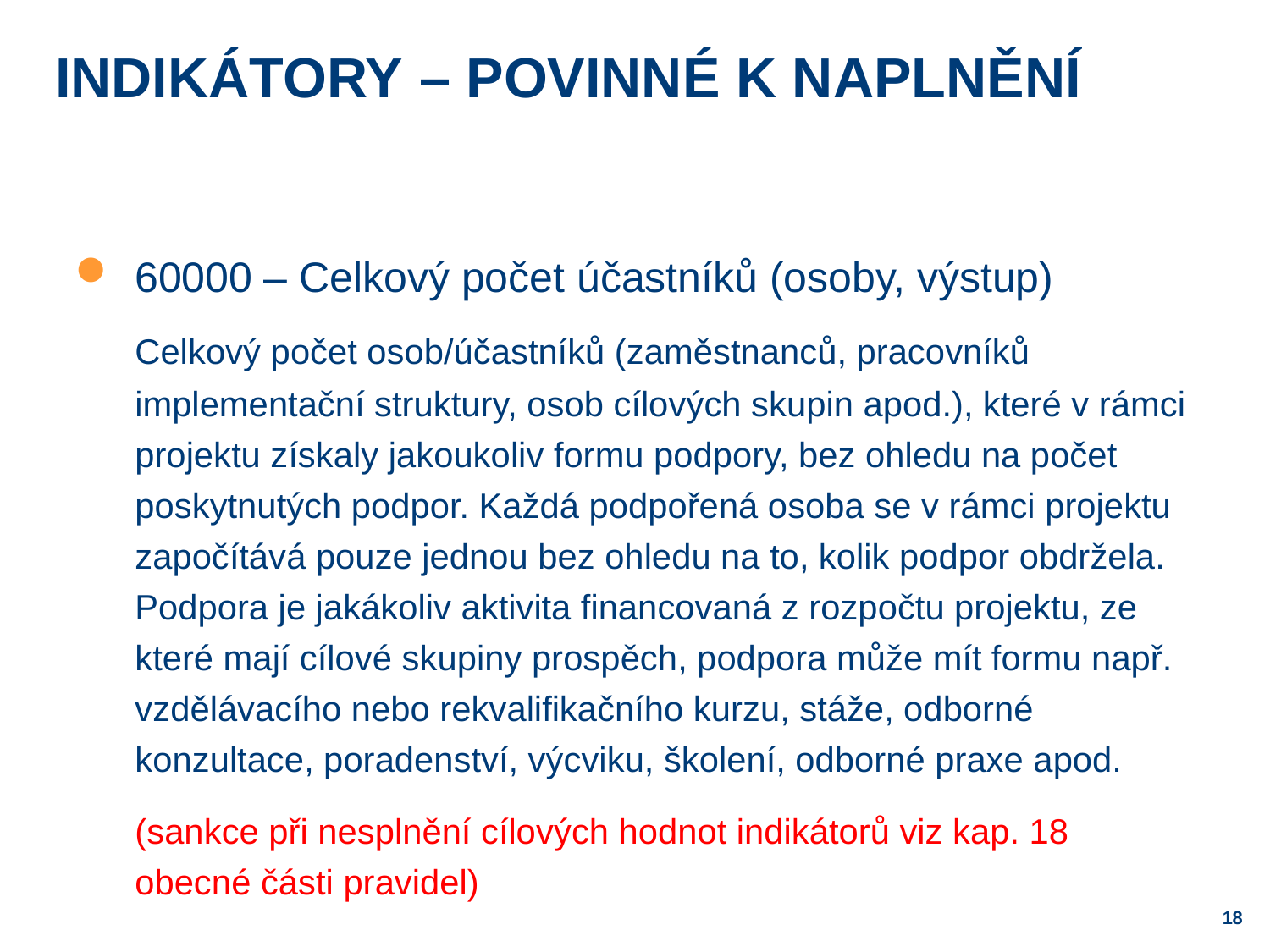

# INDIKÁTORY – povinné k naplnění
60000 – Celkový počet účastníků (osoby, výstup)
	Celkový počet osob/účastníků (zaměstnanců, pracovníků implementační struktury, osob cílových skupin apod.), které v rámci projektu získaly jakoukoliv formu podpory, bez ohledu na počet poskytnutých podpor. Každá podpořená osoba se v rámci projektu započítává pouze jednou bez ohledu na to, kolik podpor obdržela. Podpora je jakákoliv aktivita financovaná z rozpočtu projektu, ze které mají cílové skupiny prospěch, podpora může mít formu např. vzdělávacího nebo rekvalifikačního kurzu, stáže, odborné konzultace, poradenství, výcviku, školení, odborné praxe apod.
	(sankce při nesplnění cílových hodnot indikátorů viz kap. 18 obecné části pravidel)

18